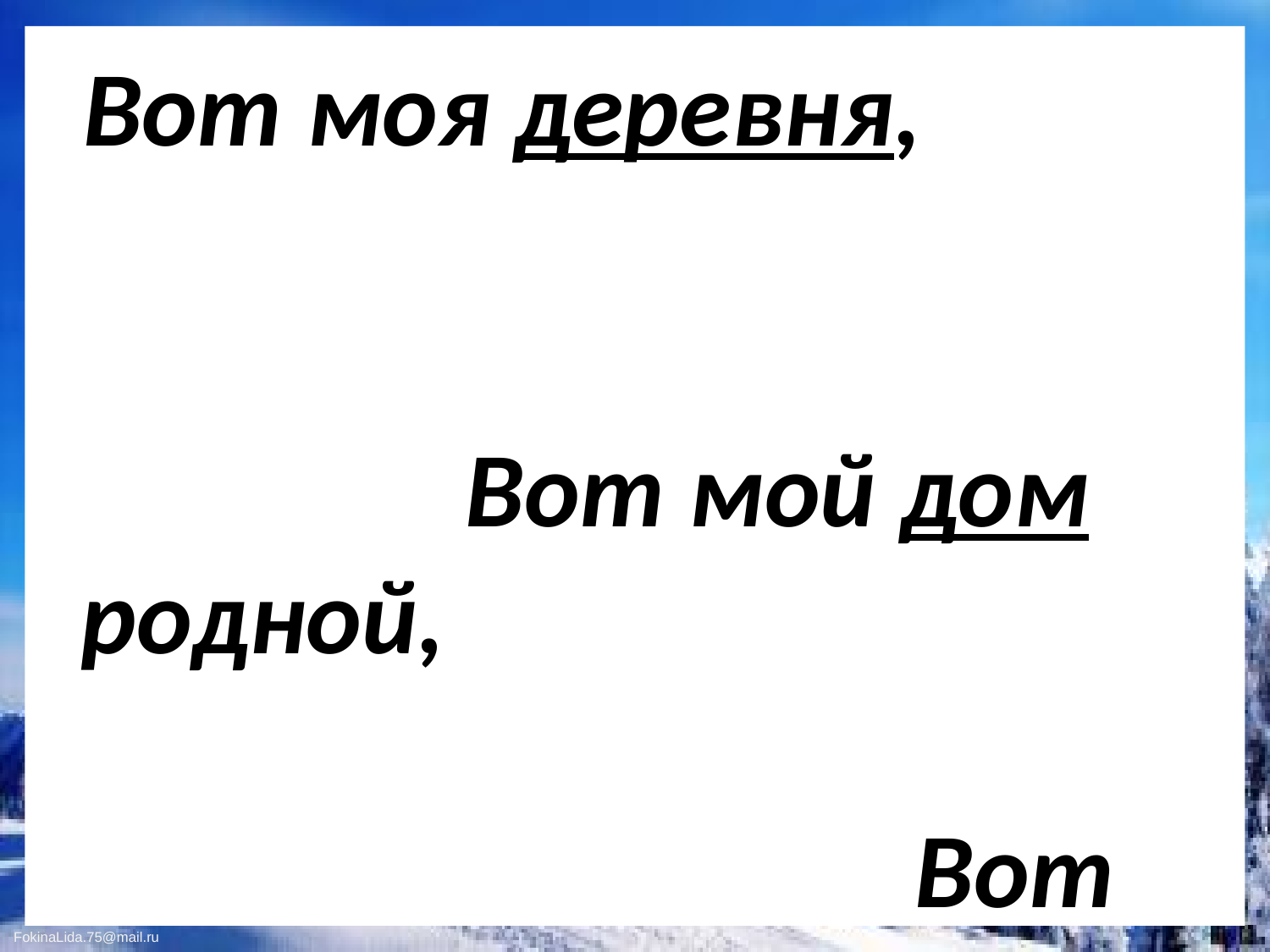

# Вот моя деревня,                                                                                                                        Вот мой дом родной,                                                                                                                Вот качусь я в санках                                                                                                                 По горе крутой.                                                                                                                           И.З. Суриков